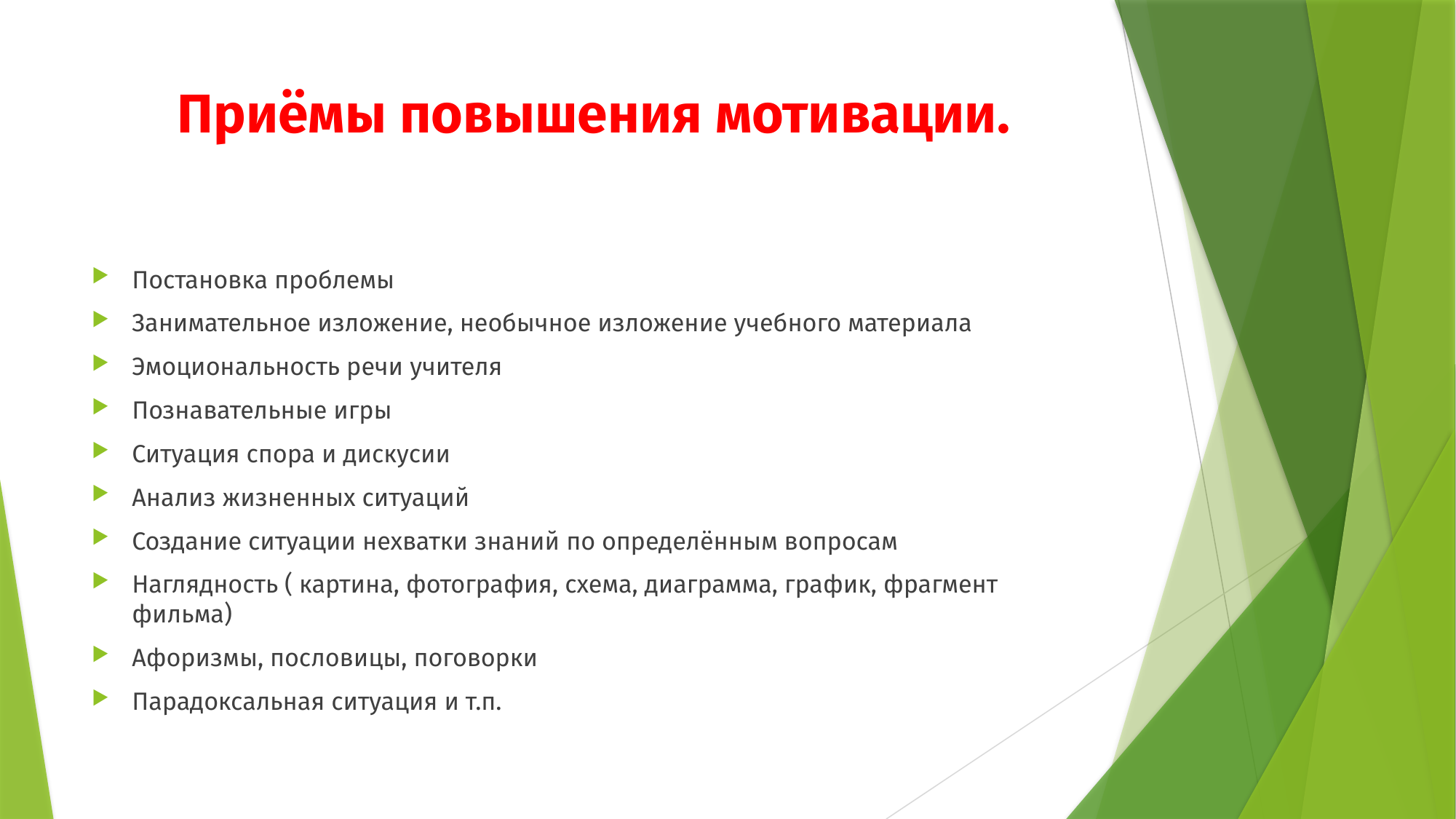

# Приёмы повышения мотивации.
Постановка проблемы
Занимательное изложение, необычное изложение учебного материала
Эмоциональность речи учителя
Познавательные игры
Ситуация спора и дискусии
Анализ жизненных ситуаций
Создание ситуации нехватки знаний по определённым вопросам
Наглядность ( картина, фотография, схема, диаграмма, график, фрагмент фильма)
Афоризмы, пословицы, поговорки
Парадоксальная ситуация и т.п.